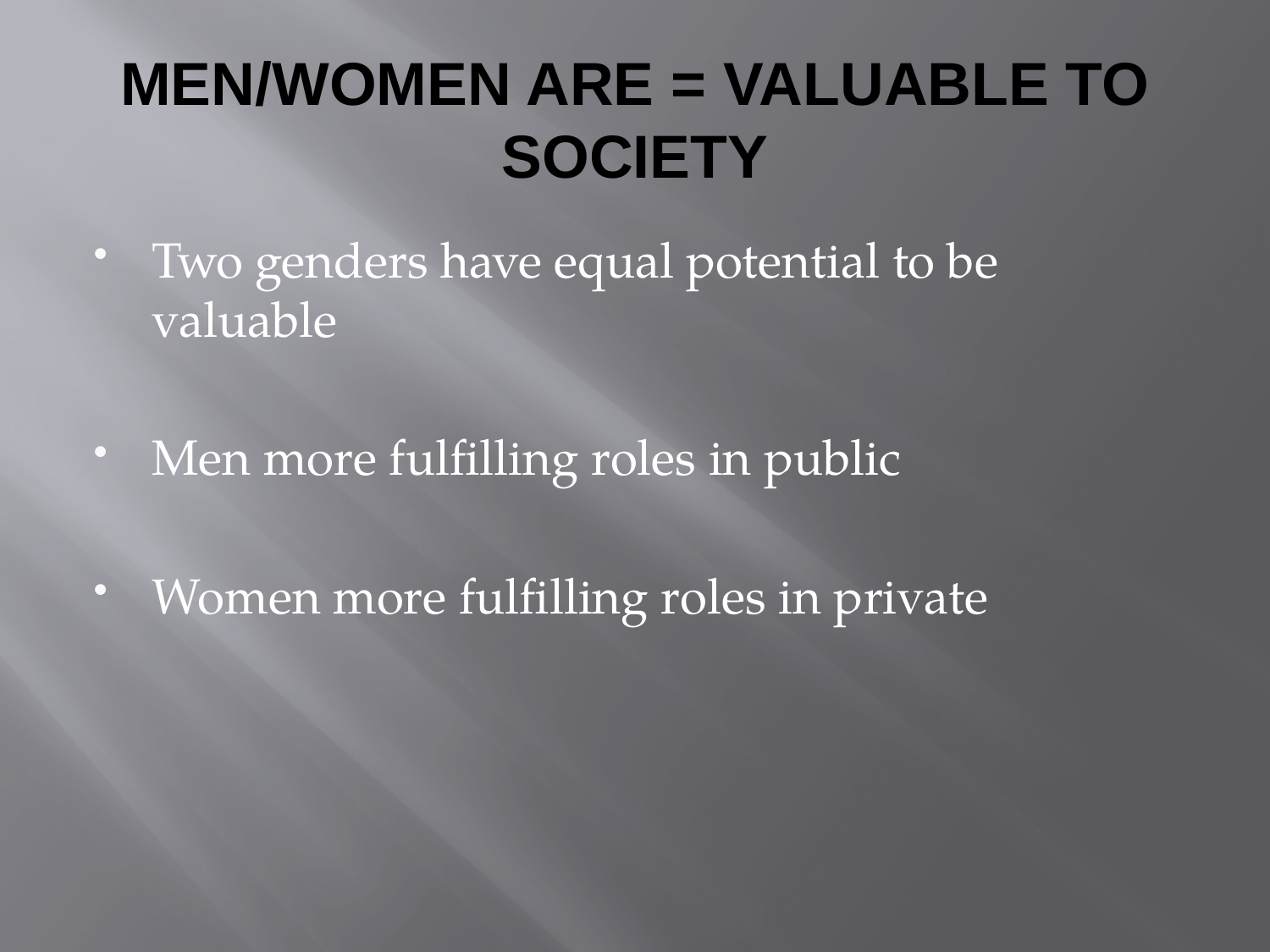

# MEN/WOMEN ARE = VALUABLE TO SOCIETY
Two genders have equal potential to be valuable

Men more fulfilling roles in public

Women more fulfilling roles in private